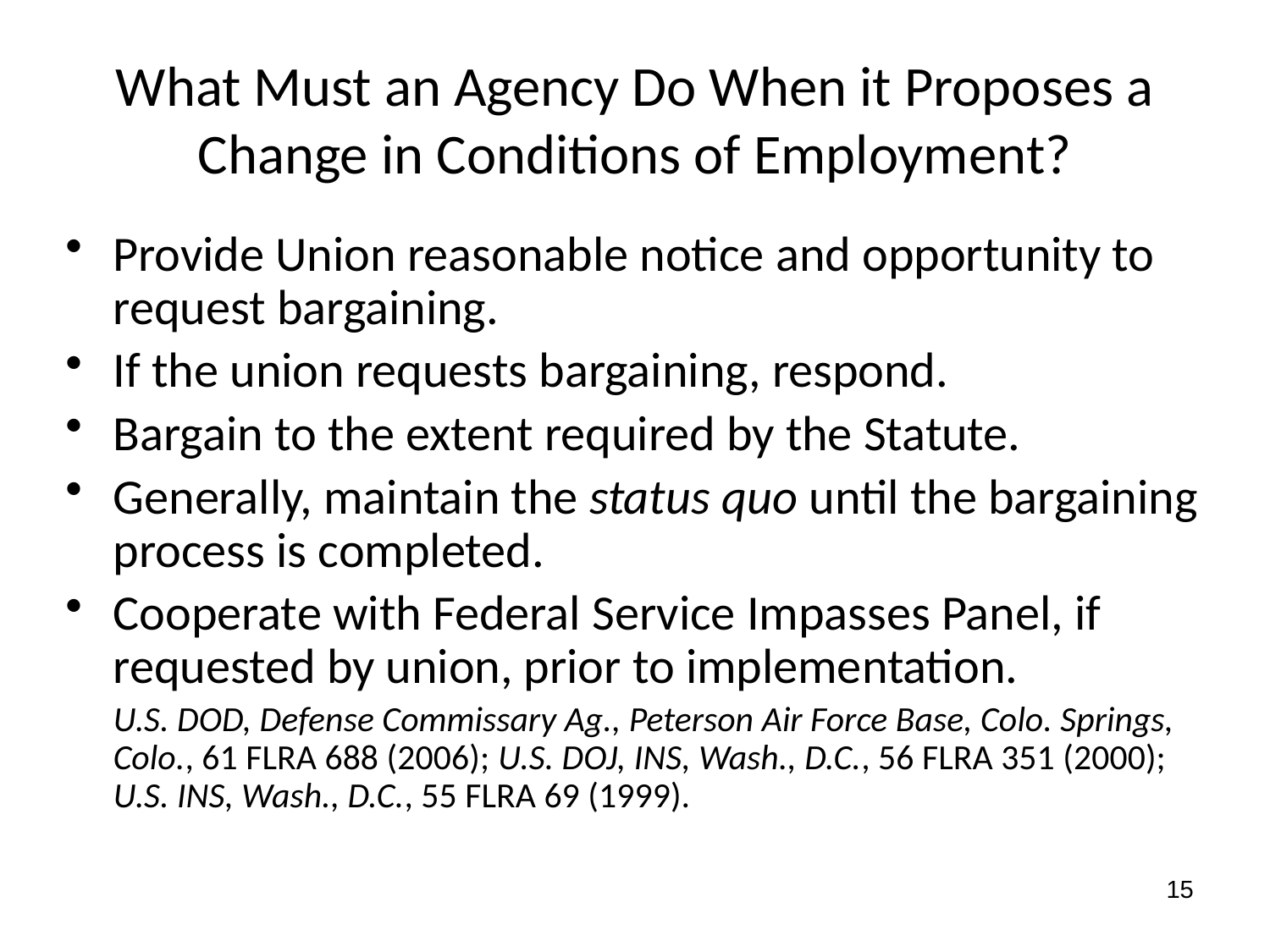

# What Must an Agency Do When it Proposes a Change in Conditions of Employment?
Provide Union reasonable notice and opportunity to request bargaining.
If the union requests bargaining, respond.
Bargain to the extent required by the Statute.
Generally, maintain the status quo until the bargaining process is completed.
Cooperate with Federal Service Impasses Panel, if requested by union, prior to implementation.
	U.S. DOD, Defense Commissary Ag., Peterson Air Force Base, Colo. Springs, Colo., 61 FLRA 688 (2006); U.S. DOJ, INS, Wash., D.C., 56 FLRA 351 (2000); U.S. INS, Wash., D.C., 55 FLRA 69 (1999).
15